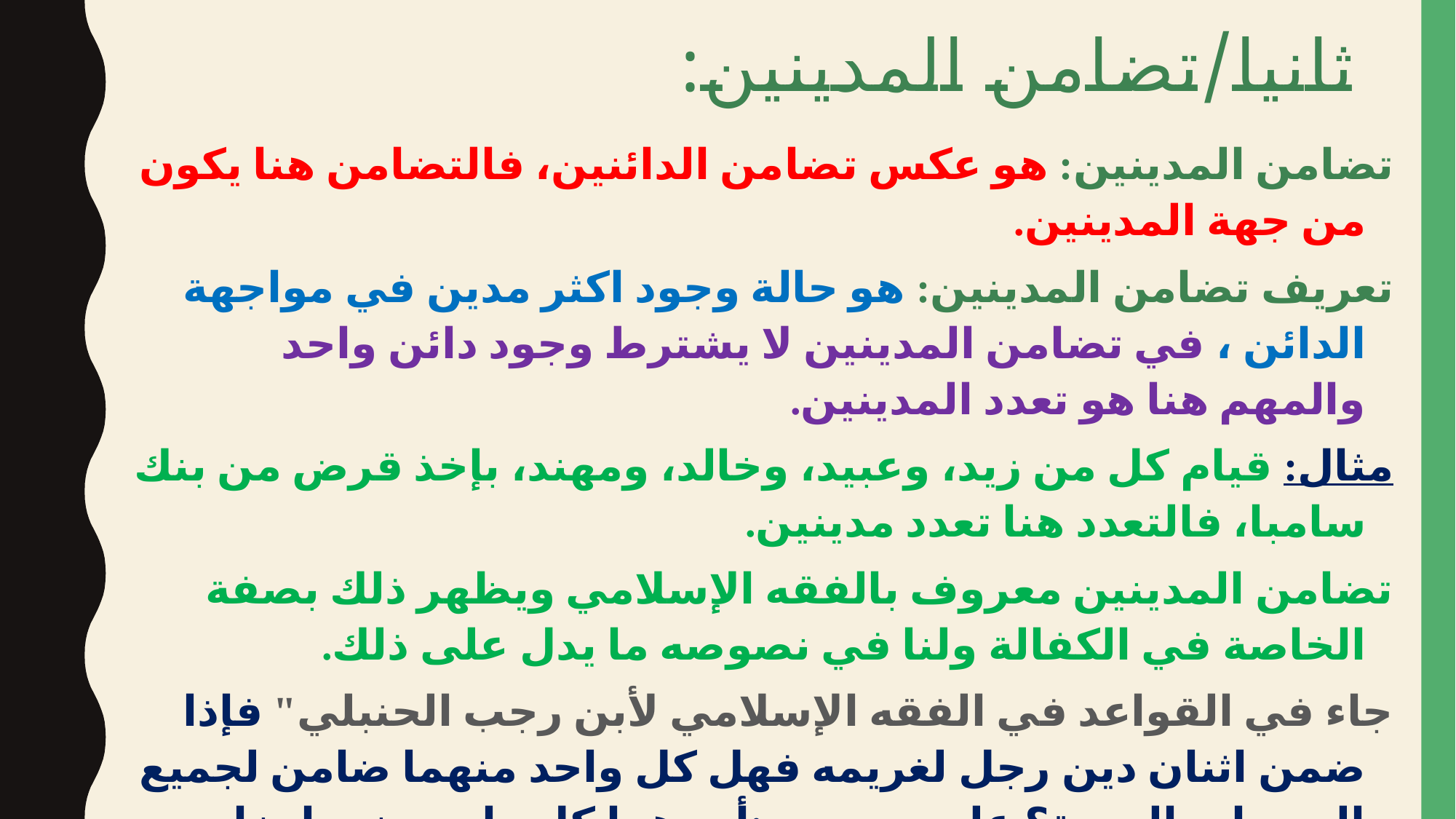

# ثانيا/تضامن المدينين:
تضامن المدينين: هو عكس تضامن الدائنين، فالتضامن هنا يكون من جهة المدينين.
تعريف تضامن المدينين: هو حالة وجود اكثر مدين في مواجهة الدائن ، في تضامن المدينين لا يشترط وجود دائن واحد والمهم هنا هو تعدد المدينين.
مثال: قيام كل من زيد، وعبيد، وخالد، ومهند، بإخذ قرض من بنك سامبا، فالتعدد هنا تعدد مدينين.
تضامن المدينين معروف بالفقه الإسلامي ويظهر ذلك بصفة الخاصة في الكفالة ولنا في نصوصه ما يدل على ذلك.
جاء في القواعد في الفقه الإسلامي لأبن رجب الحنبلي" فإذا ضمن اثنان دين رجل لغريمه فهل كل واحد منهما ضامن لجميع الدين او بالحصة؟ على وجهين :أحدهما كل واحد منهما ضامن للجميع، نص عليه أحمد في رواية رجل له على الرجل ألف درهم فكفل بها كفيلان كل واحد منهما كفيل ضامن فأيهما شاء أخذ جميع حقه منه".